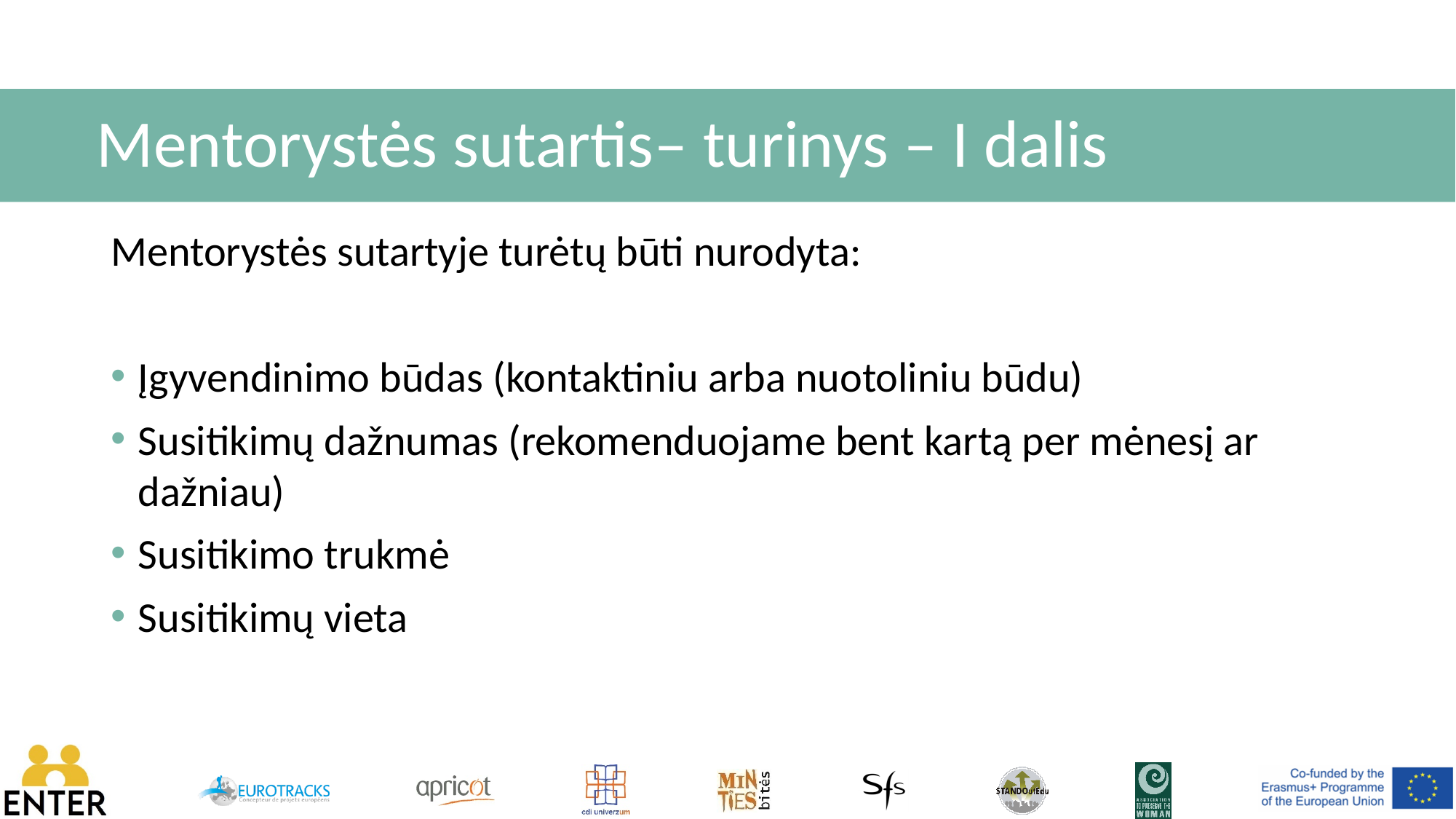

# Mentorystės sutartis– turinys – I dalis
Mentorystės sutartyje turėtų būti nurodyta:

Įgyvendinimo būdas (kontaktiniu arba nuotoliniu būdu)
Susitikimų dažnumas (rekomenduojame bent kartą per mėnesį ar dažniau)
Susitikimo trukmė
Susitikimų vieta